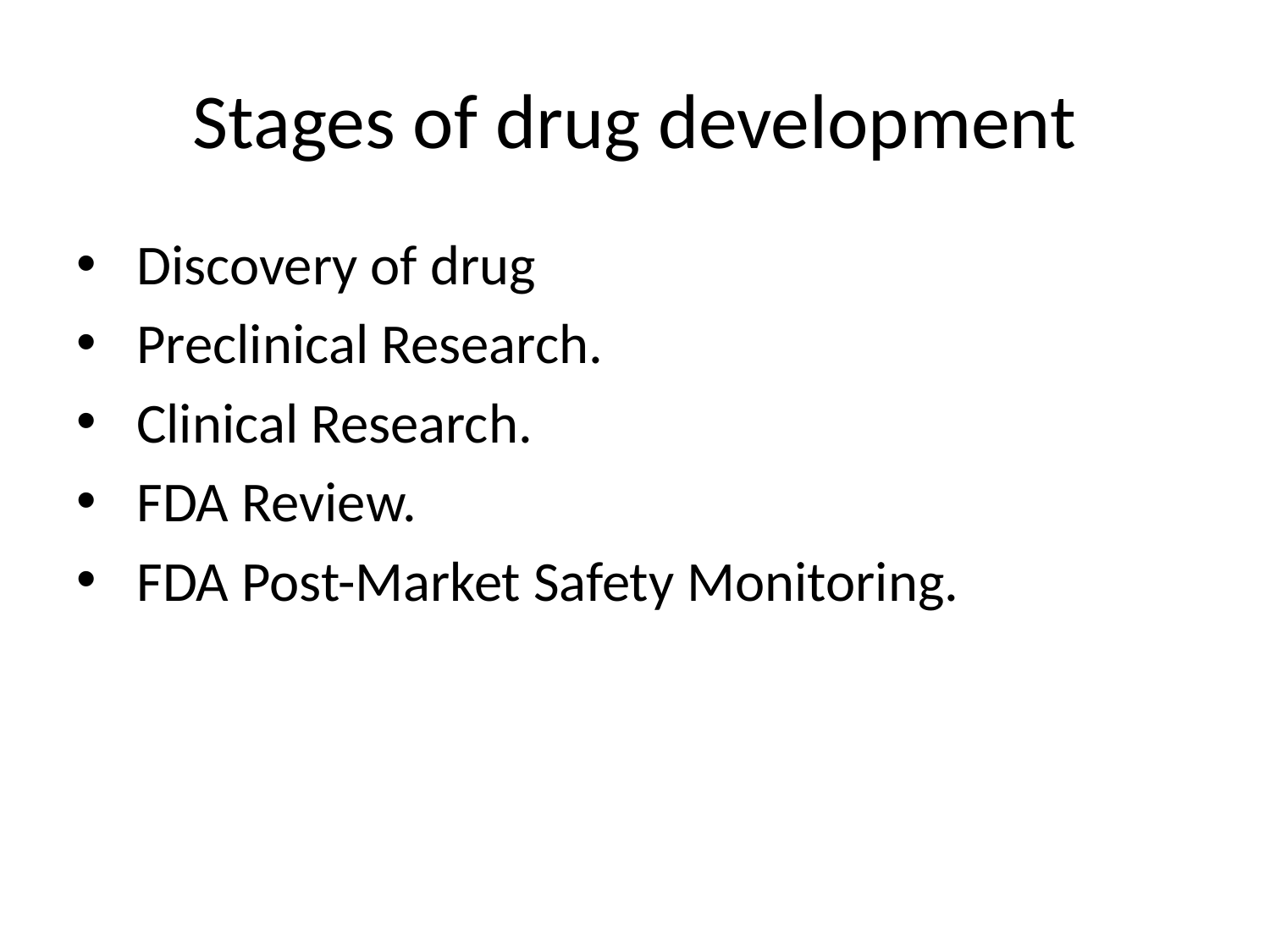

# Stages of drug development
 Discovery of drug
 Preclinical Research.
 Clinical Research.
 FDA Review.
 FDA Post-Market Safety Monitoring.